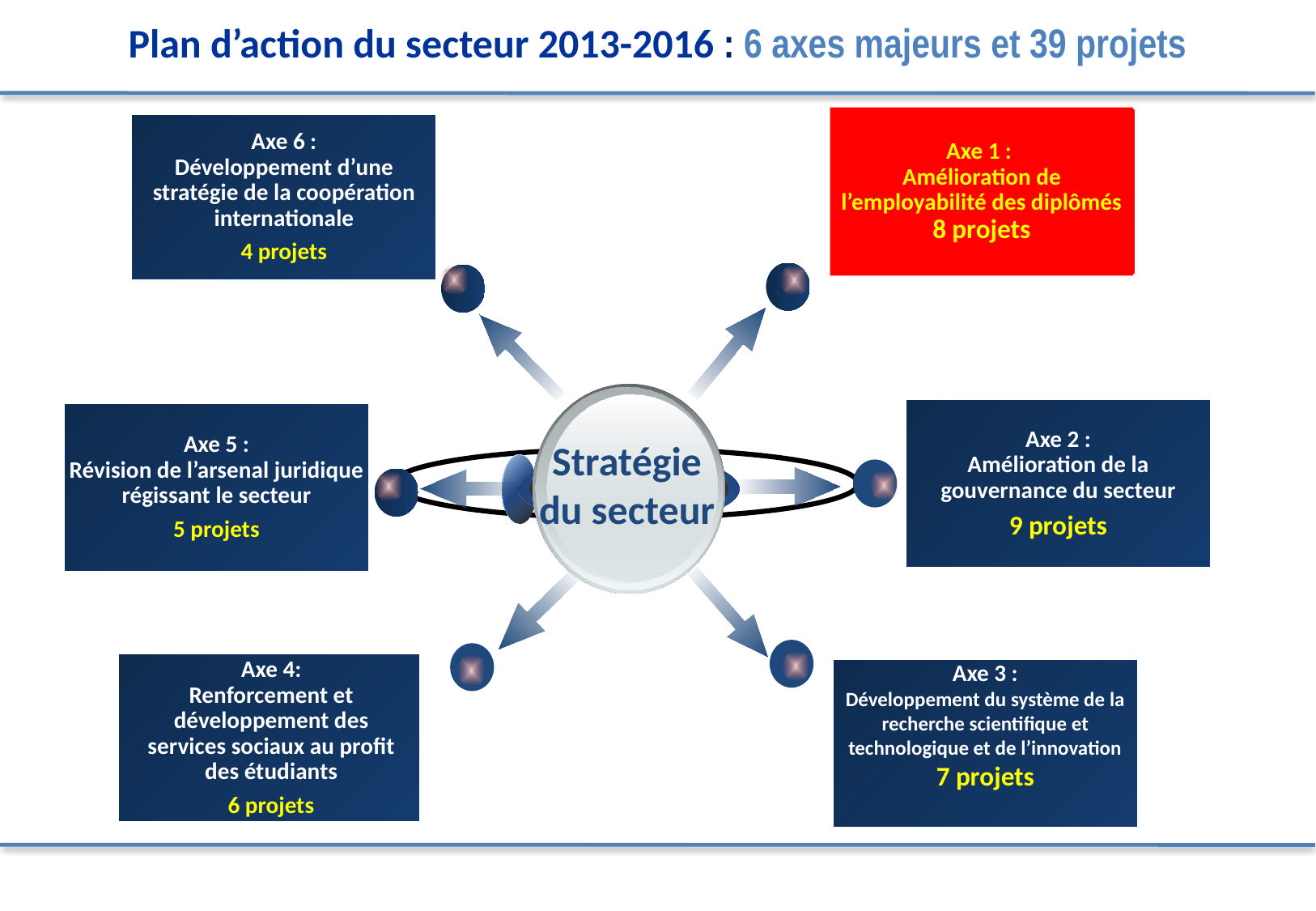

Plan d’action du secteur 2013-2016 : 6 axes majeurs et 39 projets

Axe 1 :
Amélioration de l’employabilité des diplômés
8 projets

Axe 6 :
Développement d’une stratégie de la coopération internationale
4 projets

Axe 2 :
Amélioration de la gouvernance du secteur
9 projets

Axe 5 :
Révision de l’arsenal juridique régissant le secteur
5 projets
Stratégie
du secteur

Axe 4:
Renforcement et développement des services sociaux au profit des étudiants
6 projets
Axe 3 :
Développement du système de la recherche scientifique et technologique et de l’innovation
7 projets